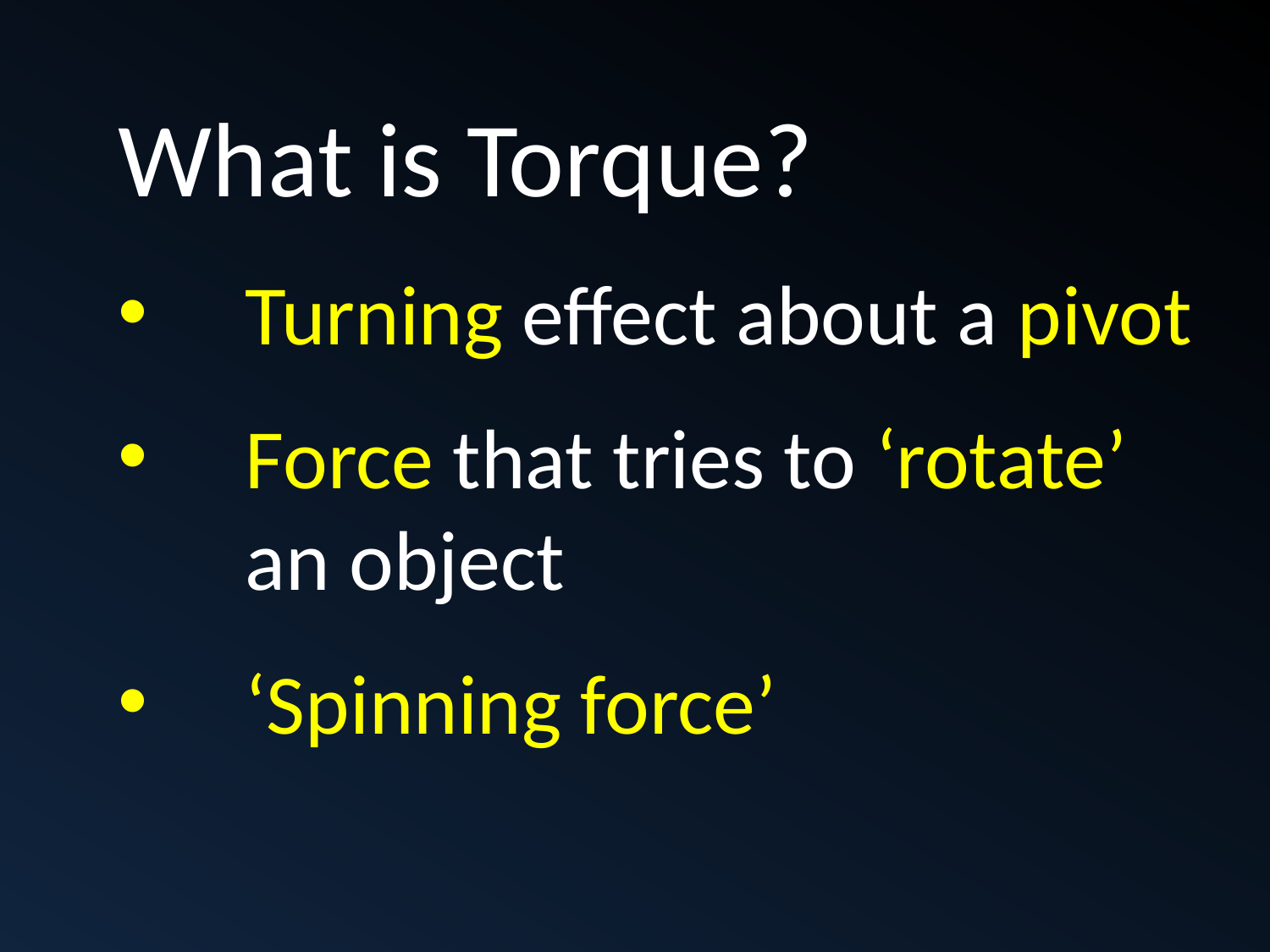

What is Torque?
Turning effect about a pivot
Force that tries to ‘rotate’ an object
‘Spinning force’